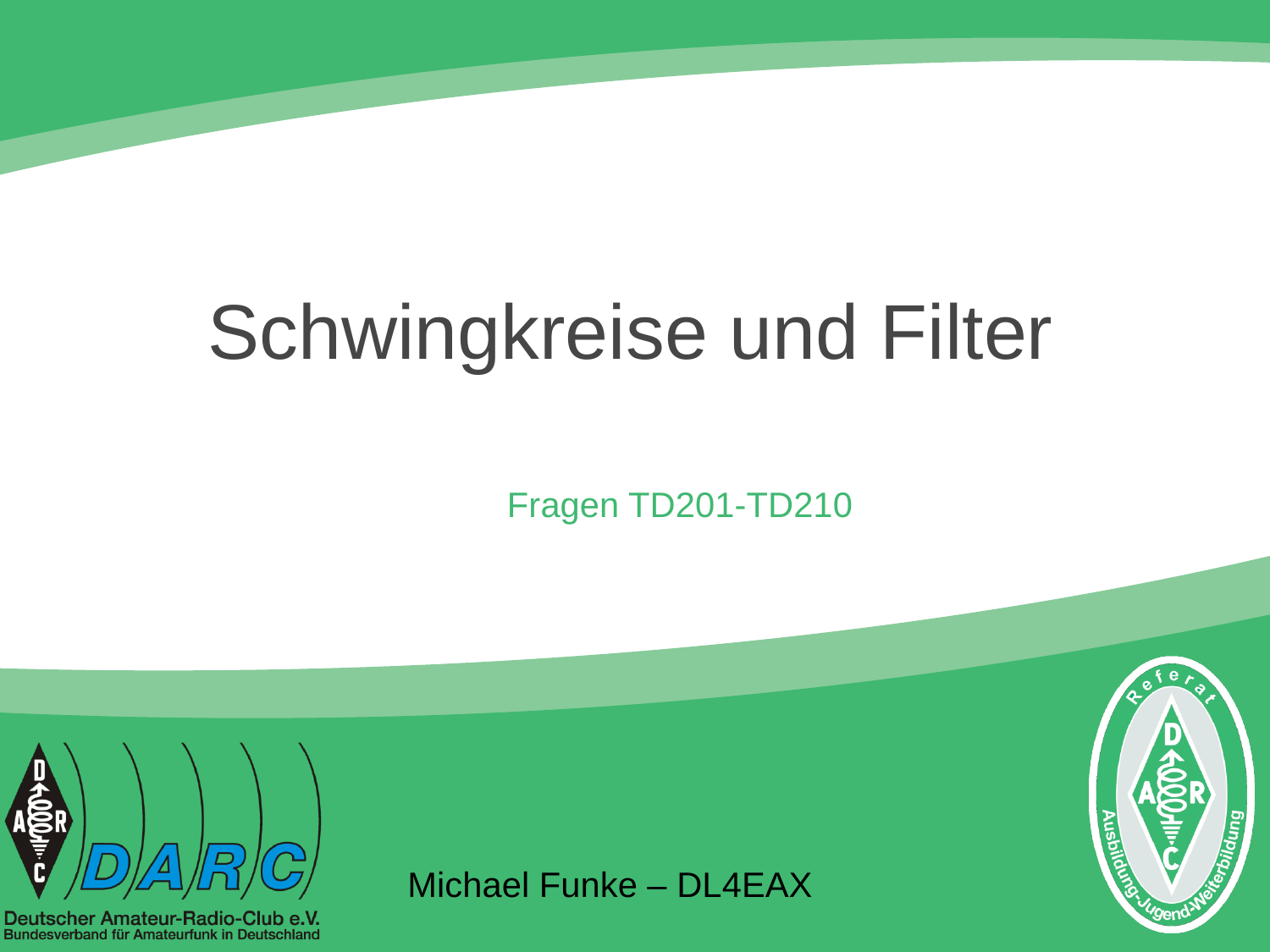

# Schwingkreise und Filter
Fragen TD201-TD210
Michael Funke – DL4EAX